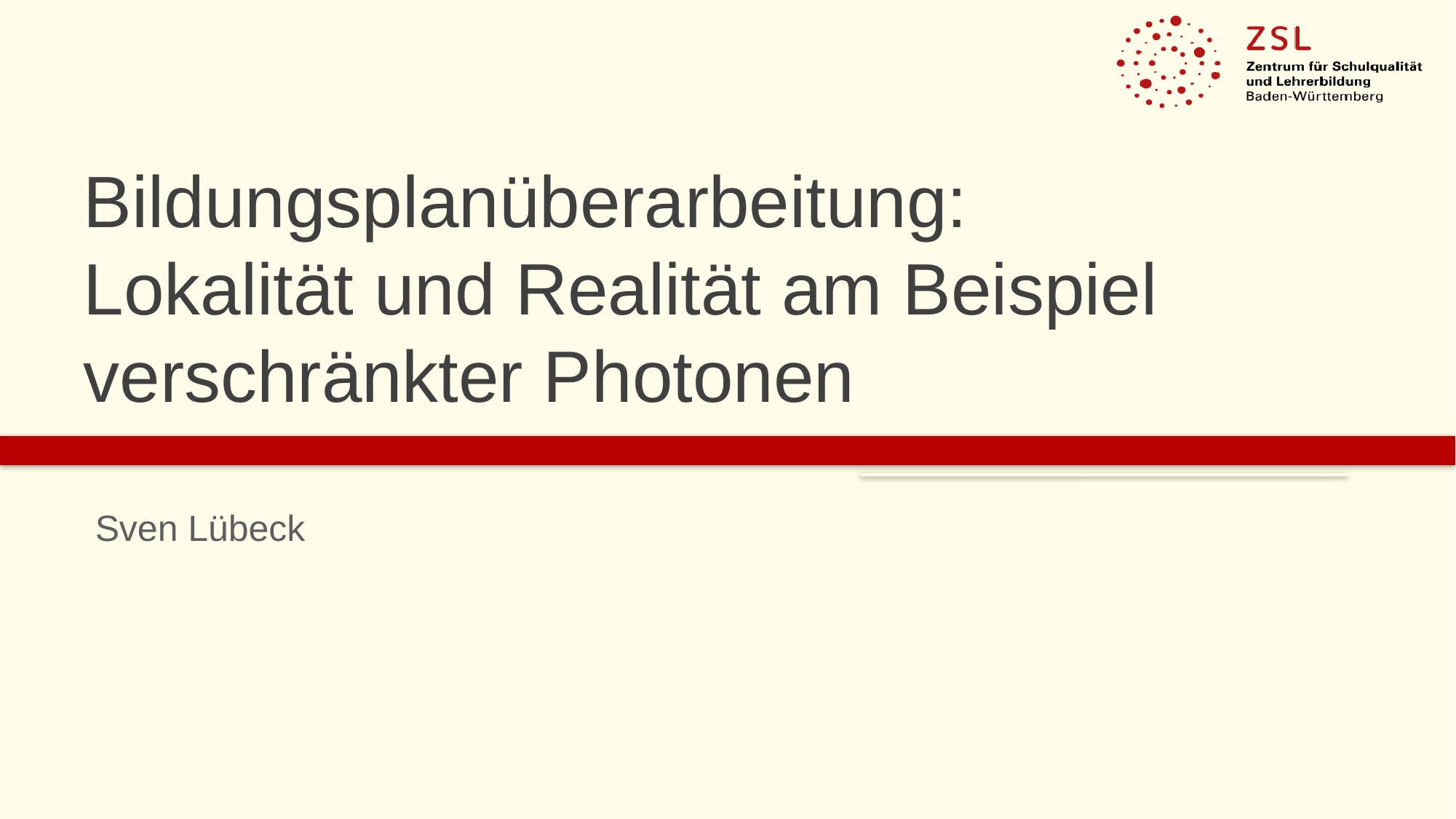

# Bildungsplanüberarbeitung: Lokalität und Realität am Beispiel verschränkter Photonen
Sven Lübeck